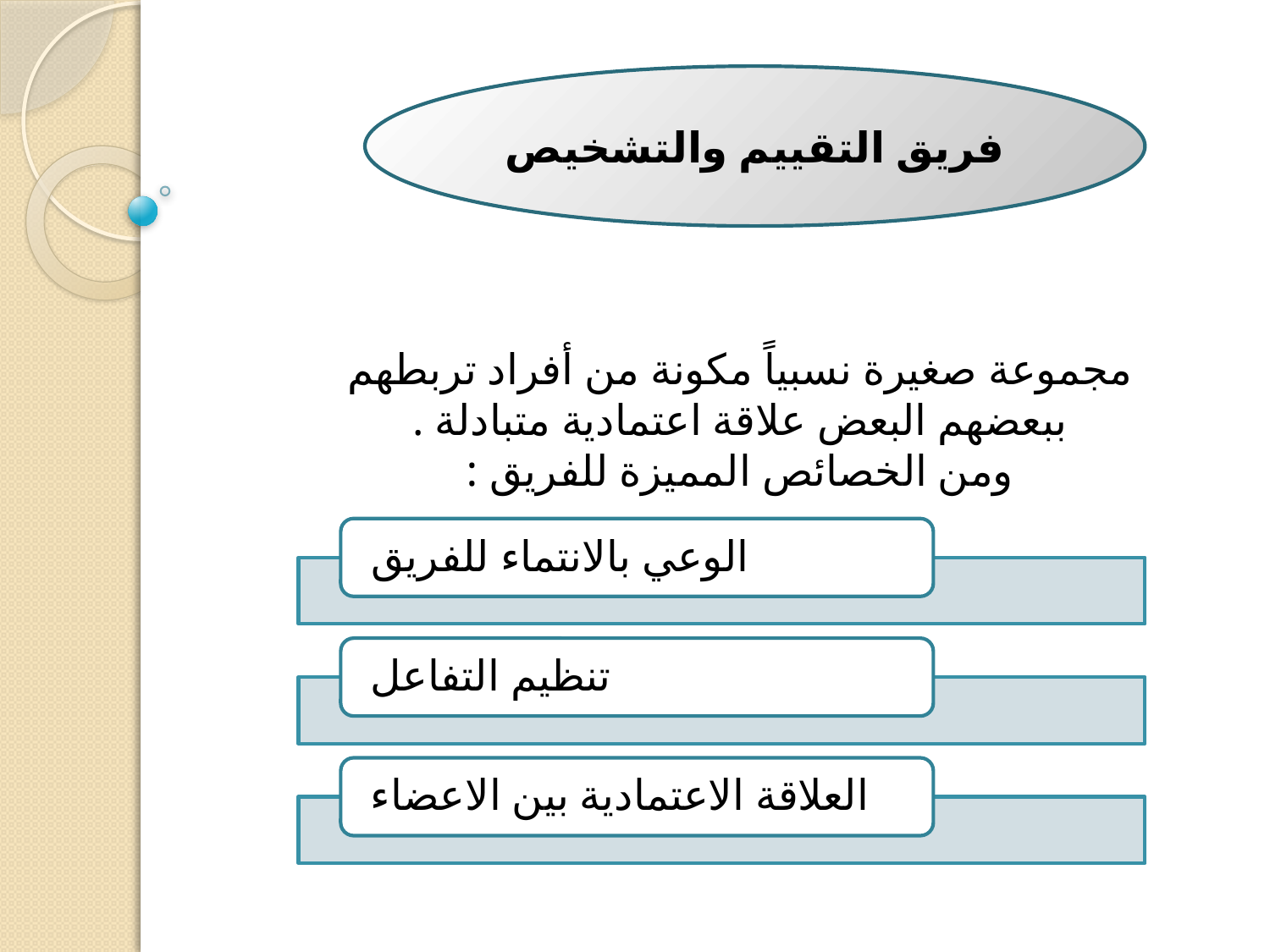

فريق التقييم والتشخيص
مجموعة صغيرة نسبياً مكونة من أفراد تربطهم ببعضهم البعض علاقة اعتمادية متبادلة .
ومن الخصائص المميزة للفريق :
الوعي بالانتماء للفريق
تنظيم التفاعل
العلاقة الاعتمادية بين الاعضاء